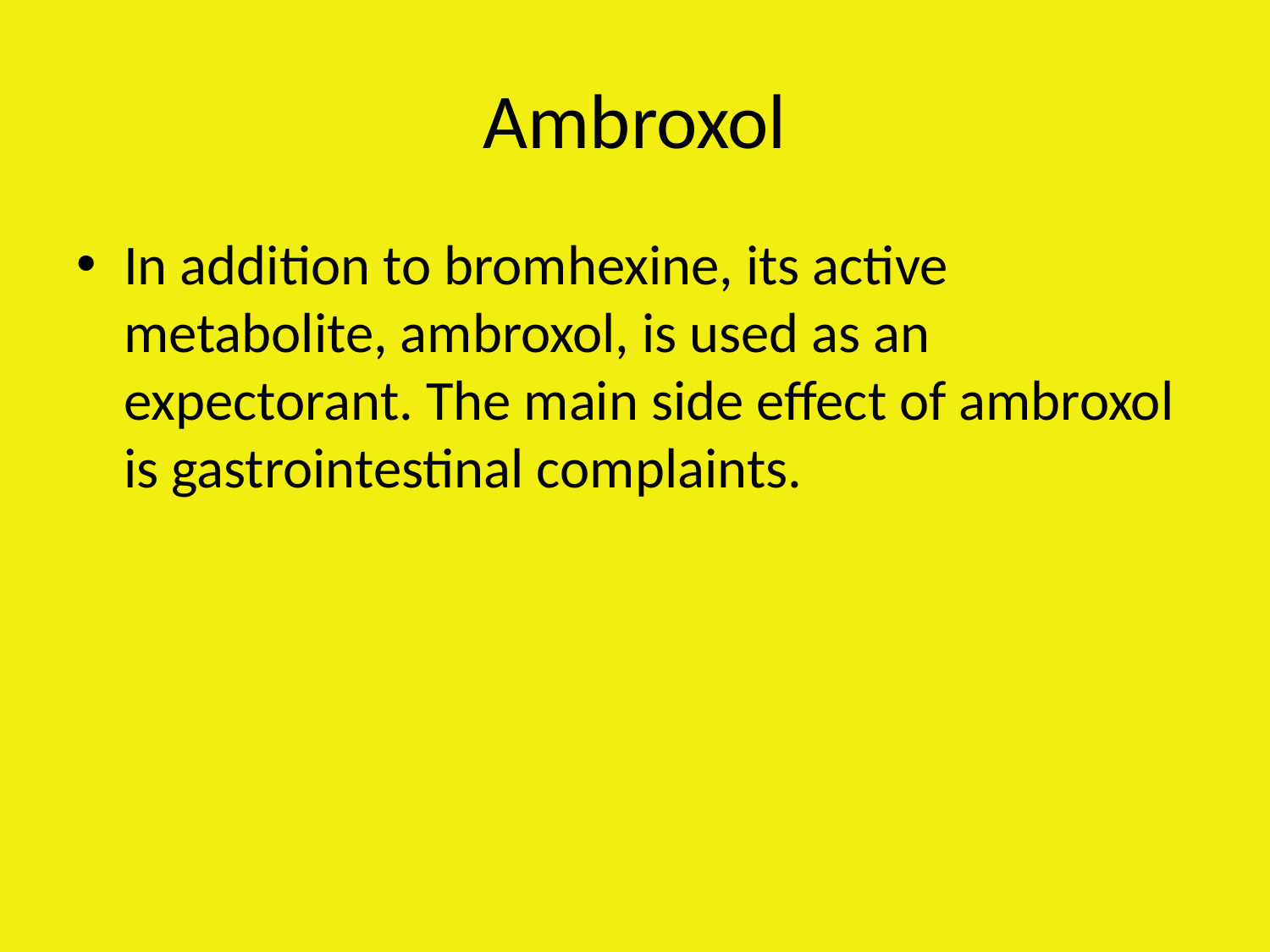

# Ambroxol
In addition to bromhexine, its active metabolite, ambroxol, is used as an expectorant. The main side effect of ambroxol is gastrointestinal complaints.